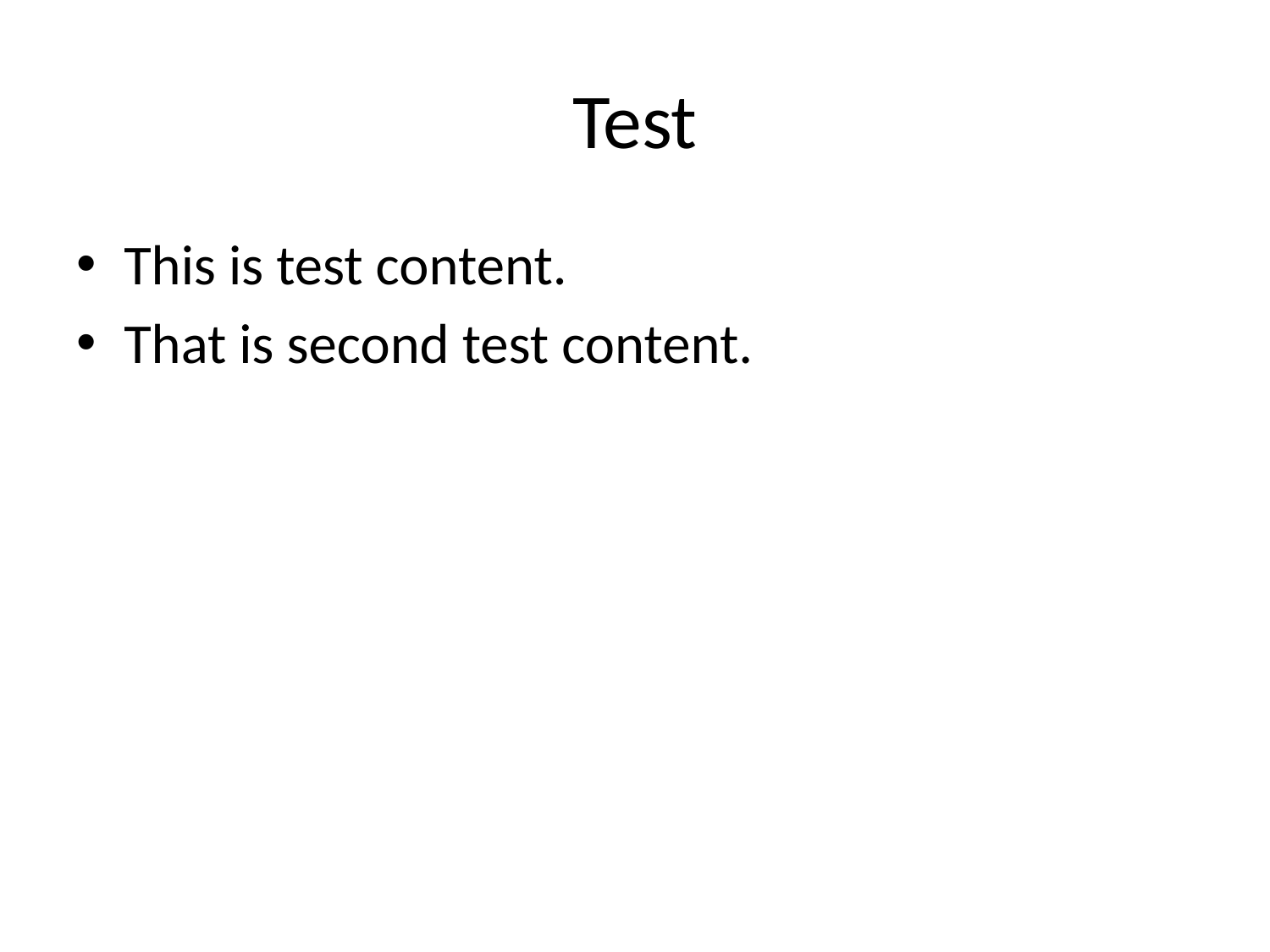

# Test
This is test content.
That is second test content.